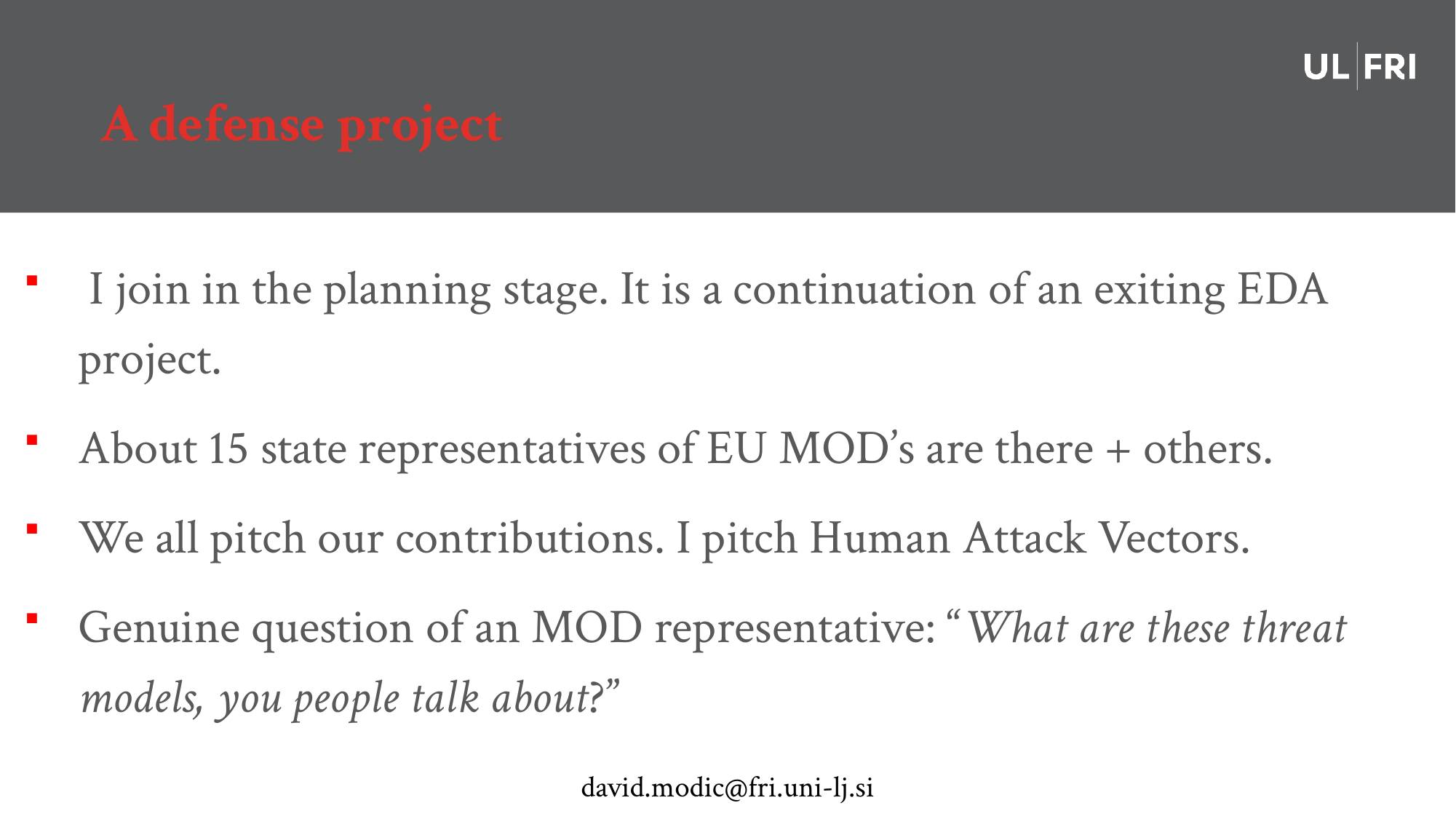

# A defense project
 I join in the planning stage. It is a continuation of an exiting EDA project.
About 15 state representatives of EU MOD’s are there + others.
We all pitch our contributions. I pitch Human Attack Vectors.
Genuine question of an MOD representative: “What are these threat models, you people talk about?”

3
david.modic@fri.uni-lj.si